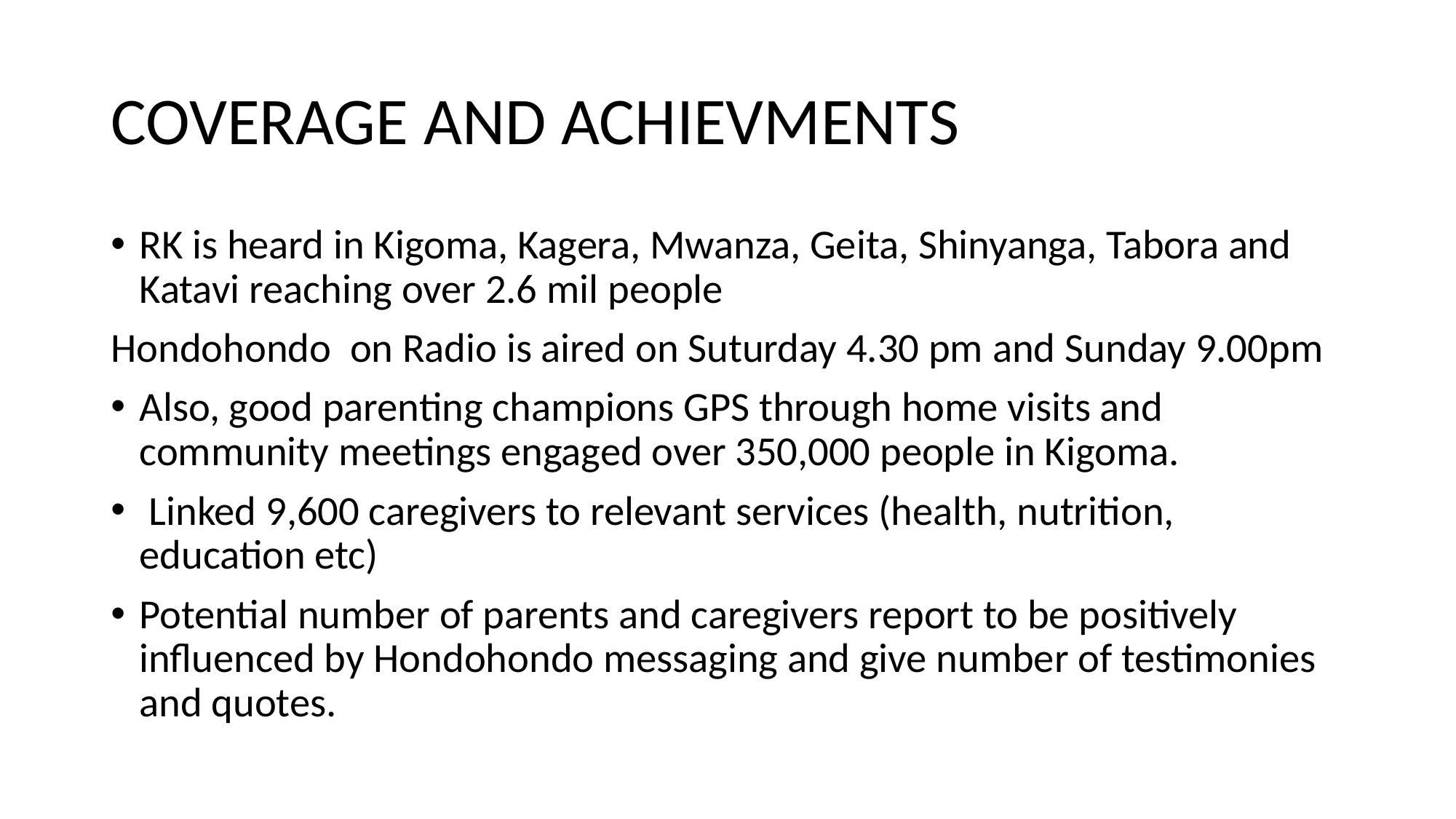

# COVERAGE AND ACHIEVMENTS
RK is heard in Kigoma, Kagera, Mwanza, Geita, Shinyanga, Tabora and Katavi reaching over 2.6 mil people
Hondohondo  on Radio is aired on Suturday 4.30 pm and Sunday 9.00pm
Also, good parenting champions GPS through home visits and community meetings engaged over 350,000 people in Kigoma.
 Linked 9,600 caregivers to relevant services (health, nutrition, education etc)
Potential number of parents and caregivers report to be positively influenced by Hondohondo messaging and give number of testimonies and quotes.